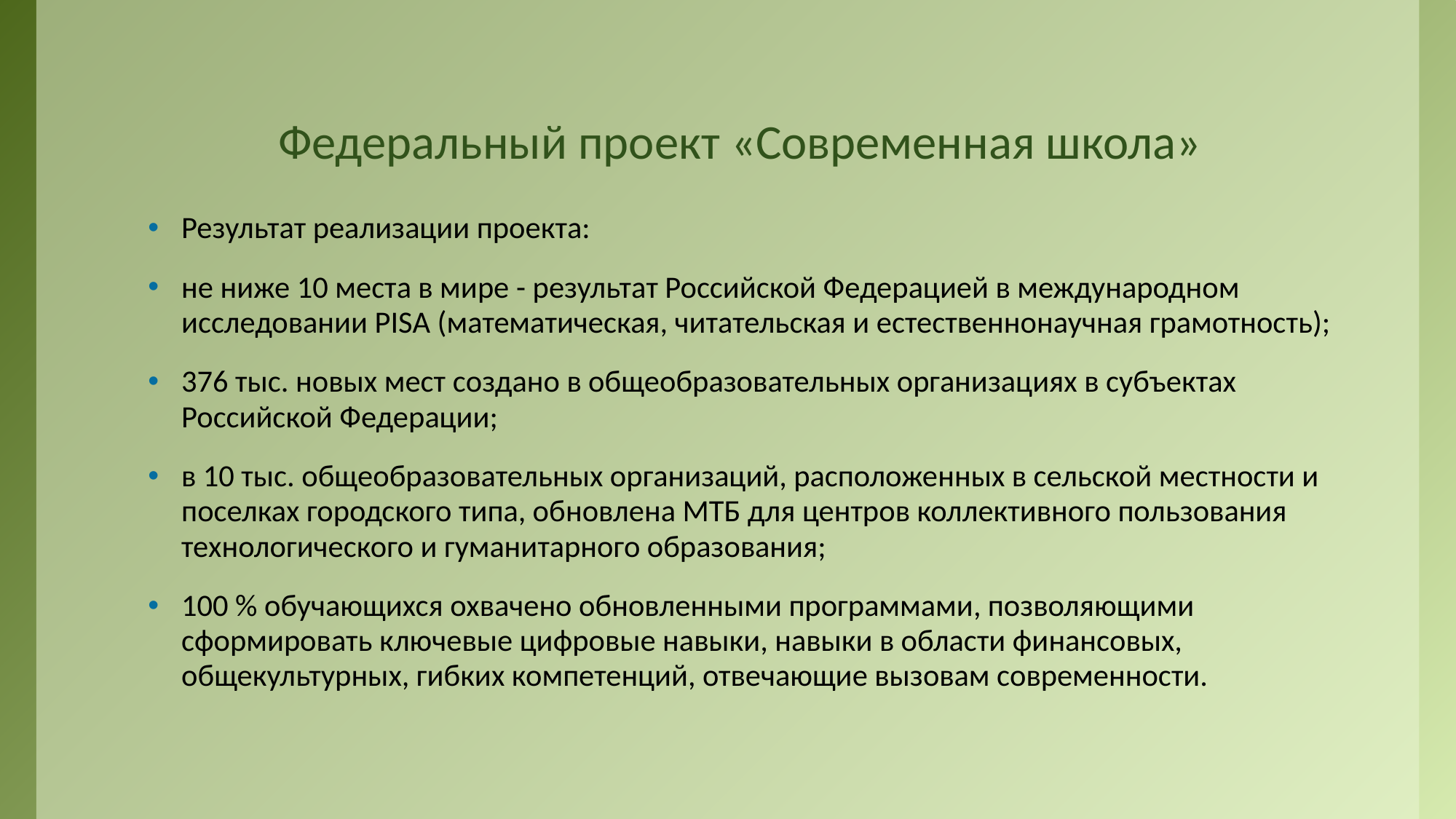

# Федеральный проект «Современная школа»
Результат реализации проекта:
не ниже 10 места в мире - результат Российской Федерацией в международном исследовании PISA (математическая, читательская и естественнонаучная грамотность);
376 тыс. новых мест создано в общеобразовательных организациях в субъектах Российской Федерации;
в 10 тыс. общеобразовательных организаций, расположенных в сельской местности и поселках городского типа, обновлена МТБ для центров коллективного пользования технологического и гуманитарного образования;
100 % обучающихся охвачено обновленными программами, позволяющими сформировать ключевые цифровые навыки, навыки в области финансовых, общекультурных, гибких компетенций, отвечающие вызовам современности.